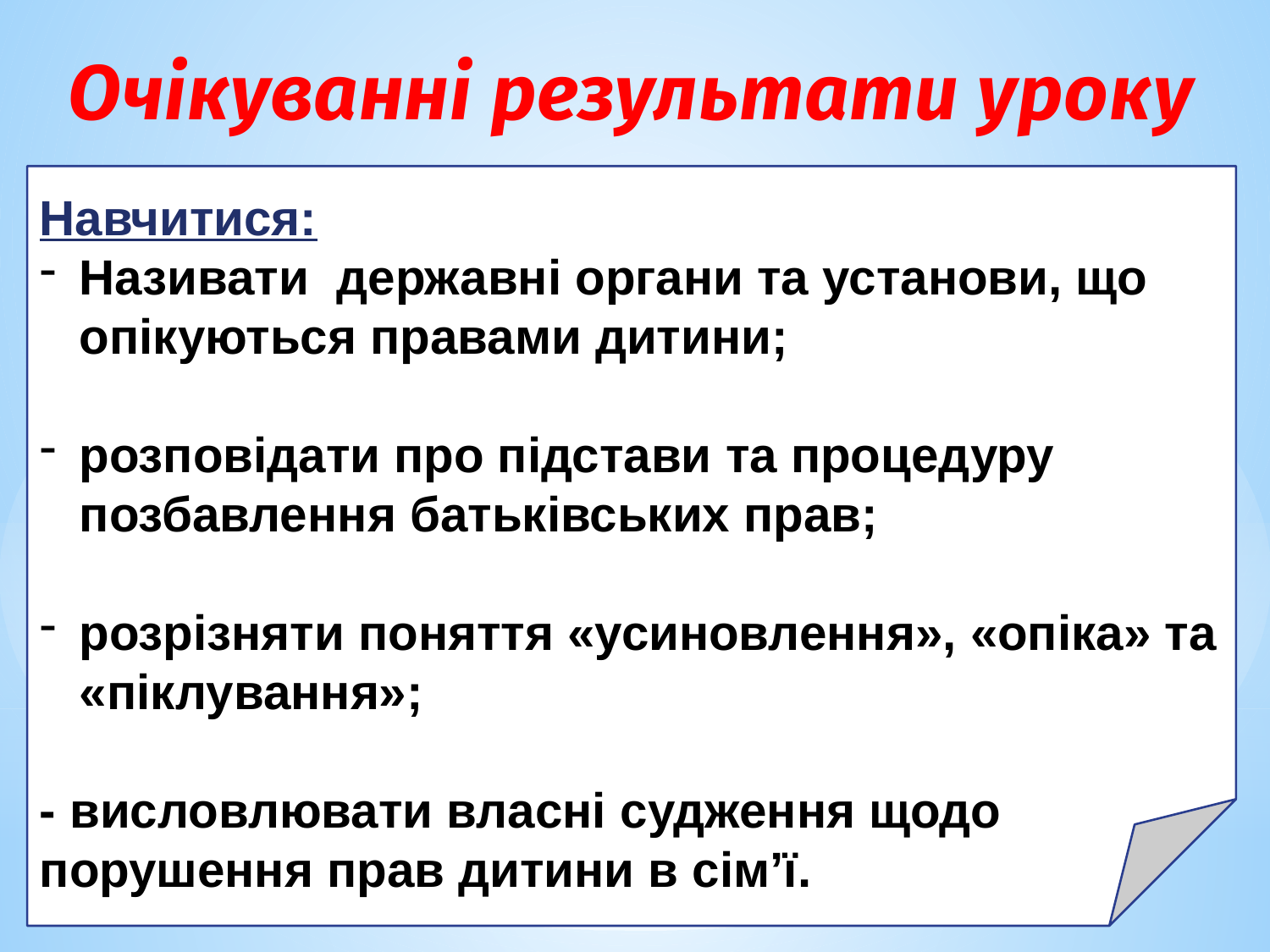

Очікуванні результати уроку

Навчитися:
Називати  державні органи та установи, що опікуються правами дитини;

розповідати про підстави та процедуру позбавлення батьківських прав;

розрізняти поняття «усиновлення», «опіка» та «піклування»;

- висловлювати власні судження щодо порушення прав дитини в сім’ї.